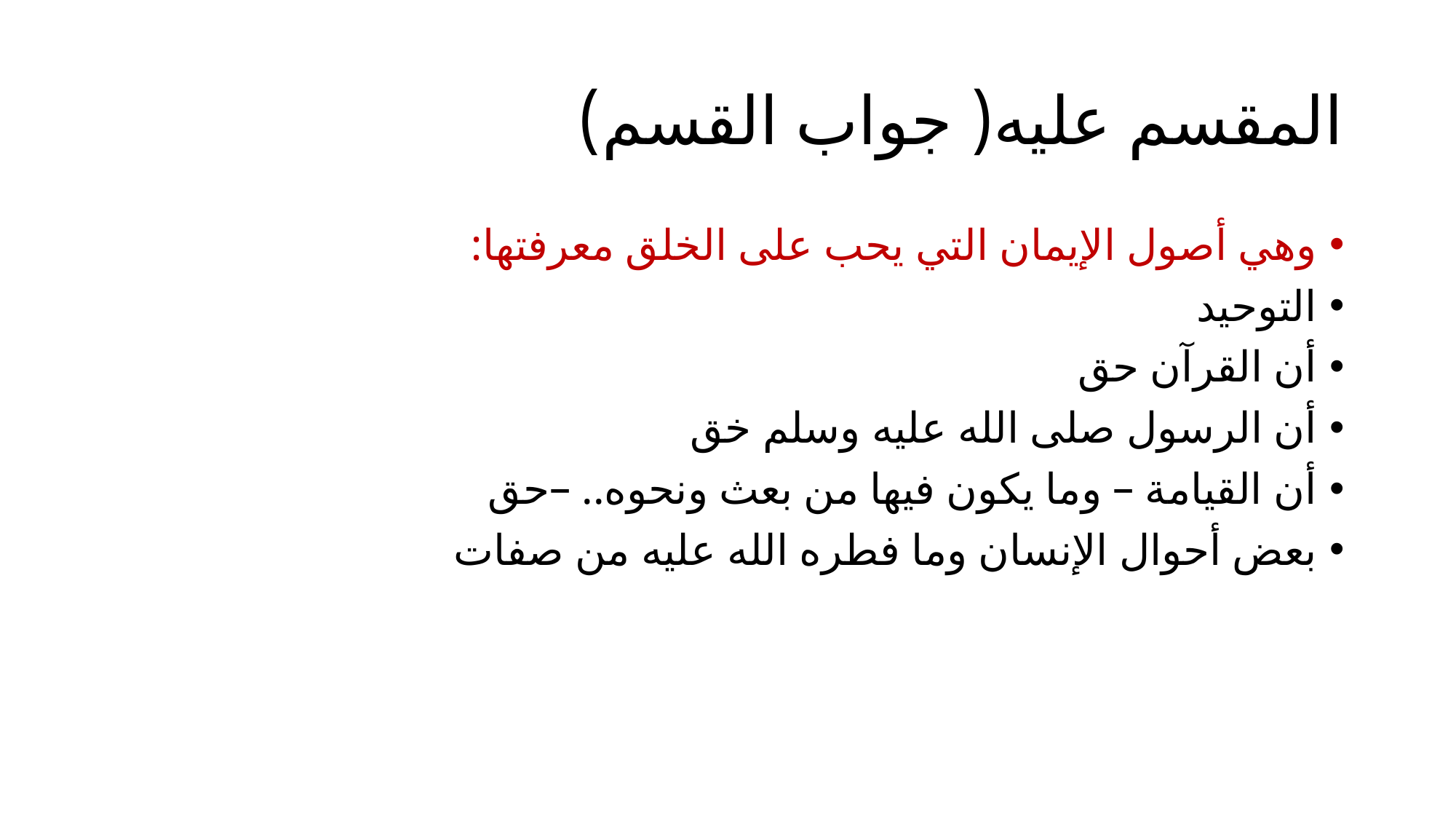

# المقسم عليه( جواب القسم)
وهي أصول الإيمان التي يحب على الخلق معرفتها:
التوحيد
أن القرآن حق
أن الرسول صلى الله عليه وسلم خق
أن القيامة – وما يكون فيها من بعث ونحوه.. –حق
بعض أحوال الإنسان وما فطره الله عليه من صفات